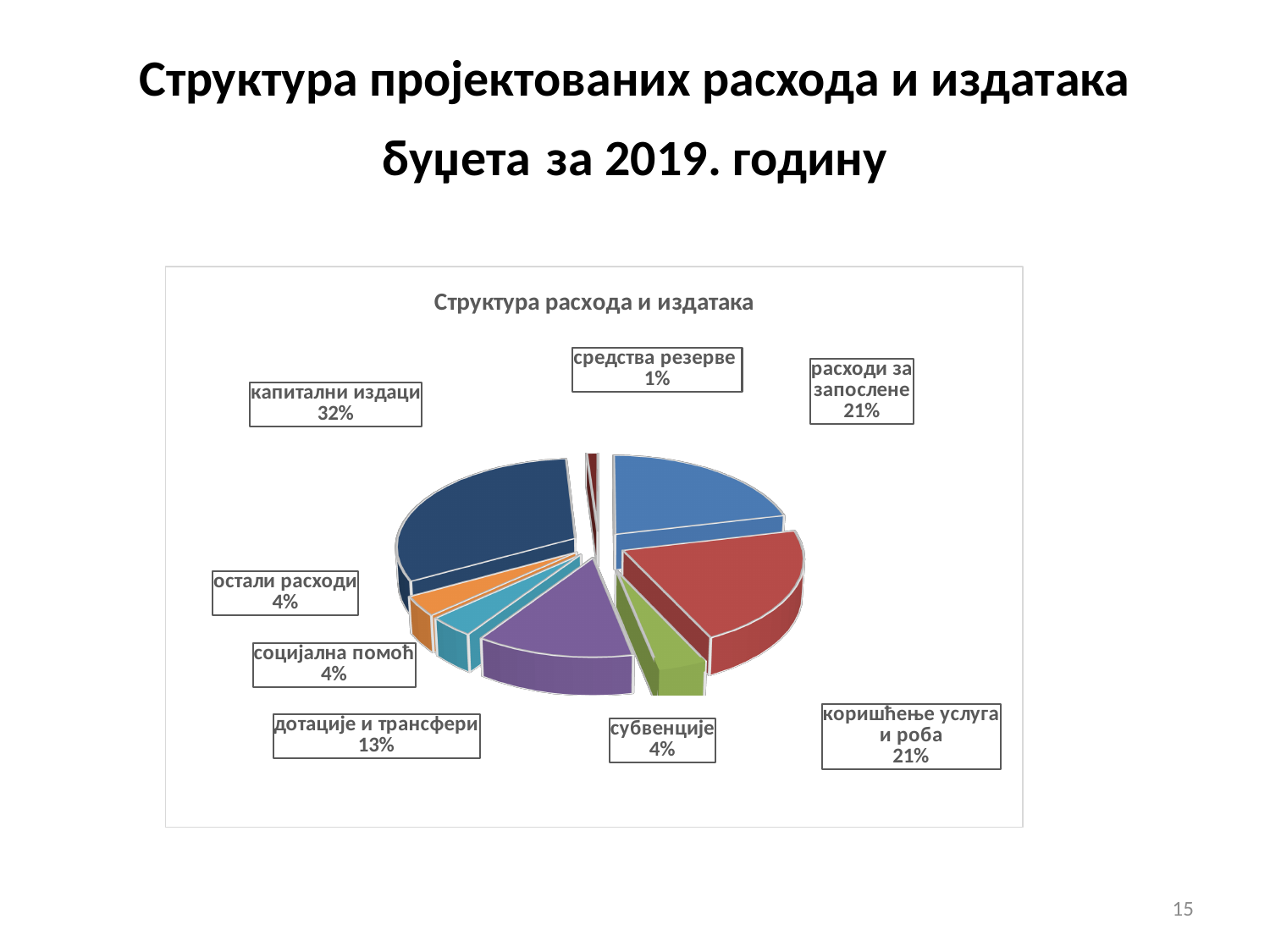

# Структура пројектованих расхода и издатака буџета за 2019. годину

[unsupported chart]

15